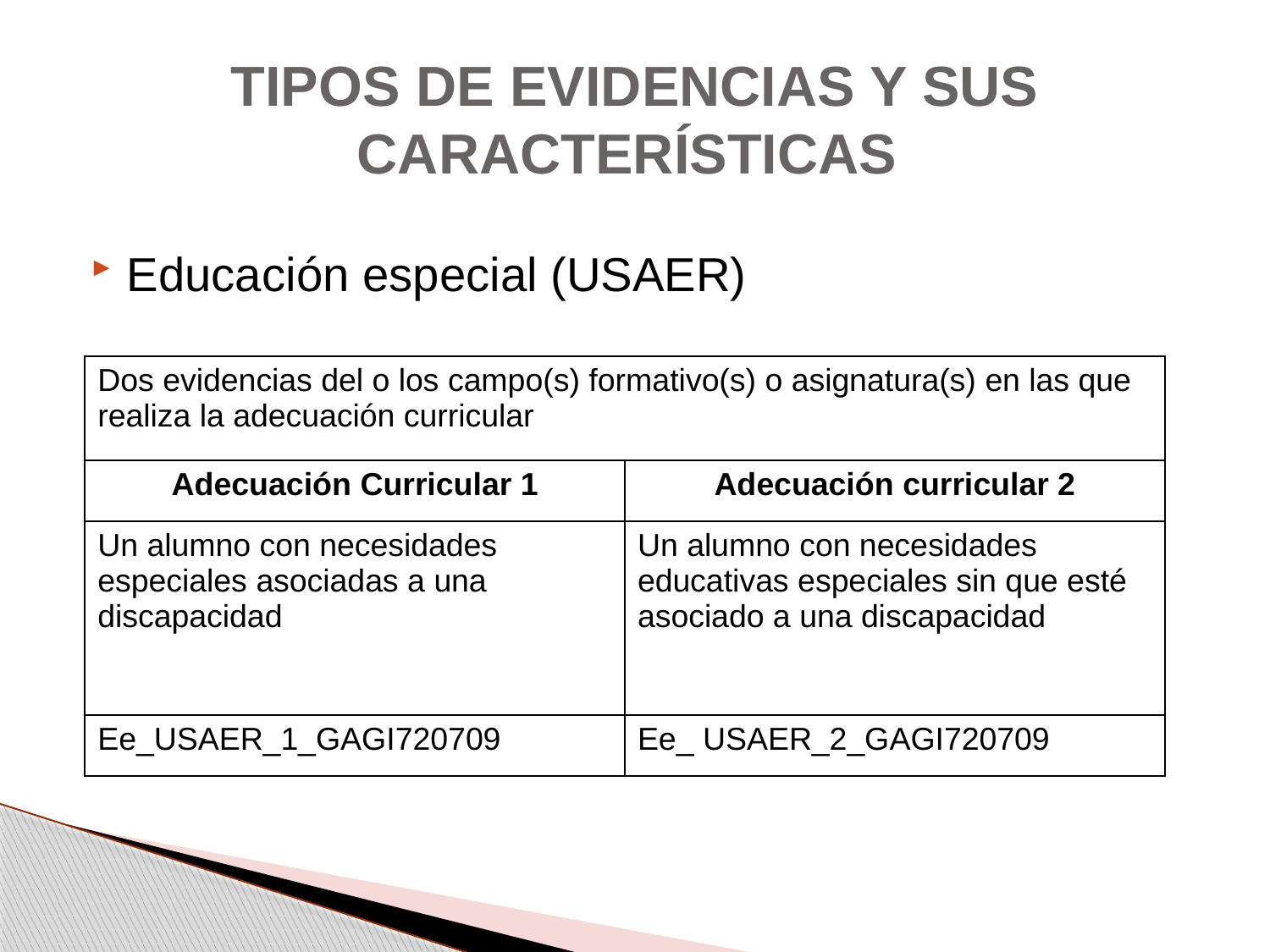

# TIPOS DE EVIDENCIAS Y SUS CARACTERÍSTICAS
Educación especial (USAER)

| Dos evidencias del o los campo(s) formativo(s) o asignatura(s) en las que realiza la adecuación curricular |  |
| --- | --- |
| Adecuación Curricular 1 | Adecuación curricular 2 |
| Un alumno con necesidades especiales asociadas a una discapacidad | Un alumno con necesidades educativas especiales sin que esté asociado a una discapacidad |
| Ee\_USAER\_1\_GAGI720709 | Ee\_ USAER\_2\_GAGI720709 |